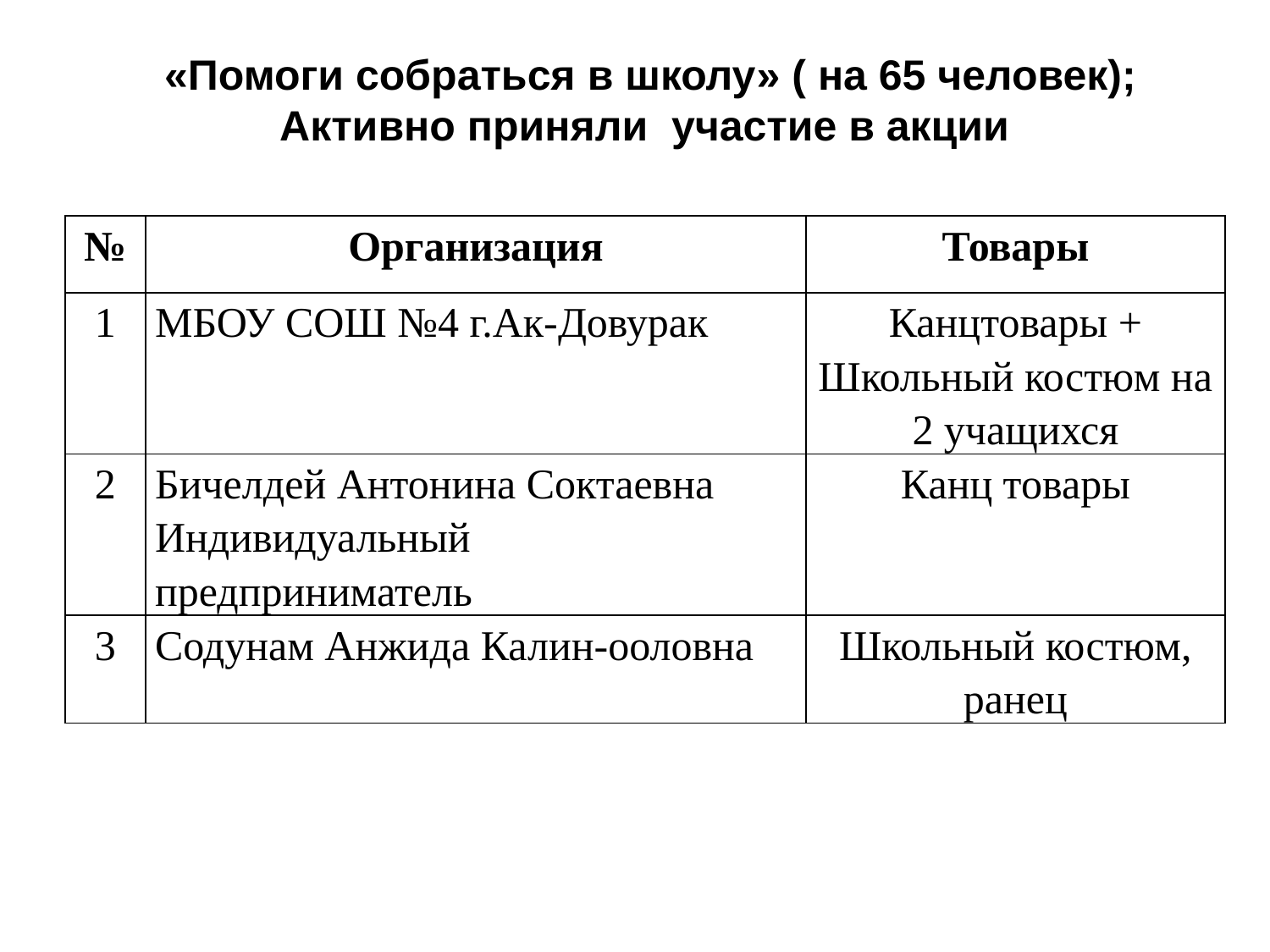

# «Помоги собраться в школу» ( на 65 человек);
Активно приняли  участие в акции

| № | Организация | Товары |
| --- | --- | --- |
| 1 | МБОУ СОШ №4 г.Ак-Довурак | Канцтовары + Школьный костюм на 2 учащихся |
| 2 | Бичелдей Антонина Соктаевна Индивидуальный предприниматель | Канц товары |
| 3 | Содунам Анжида Калин-ооловна | Школьный костюм, ранец |